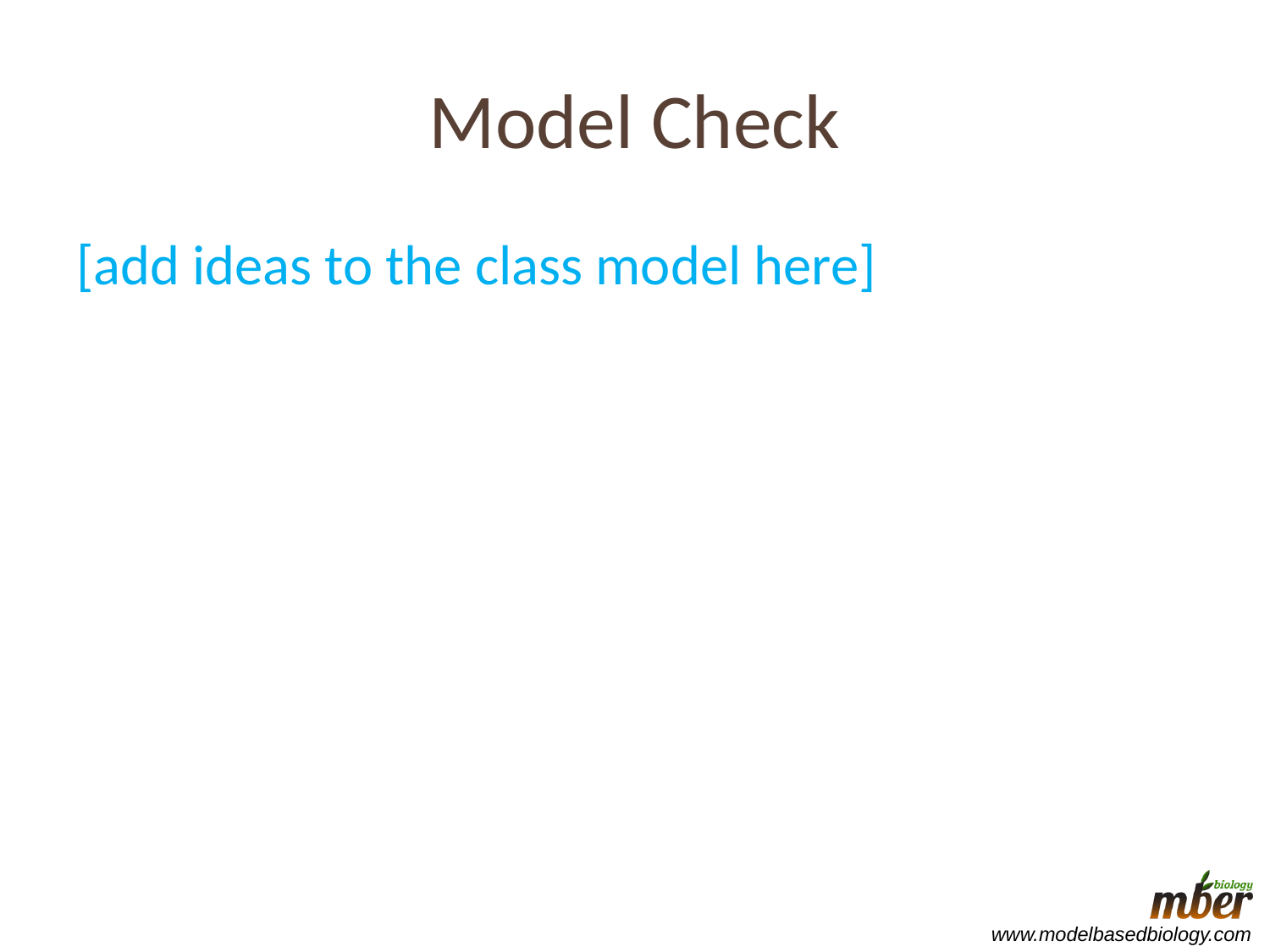

# Model Check
[add ideas to the class model here]